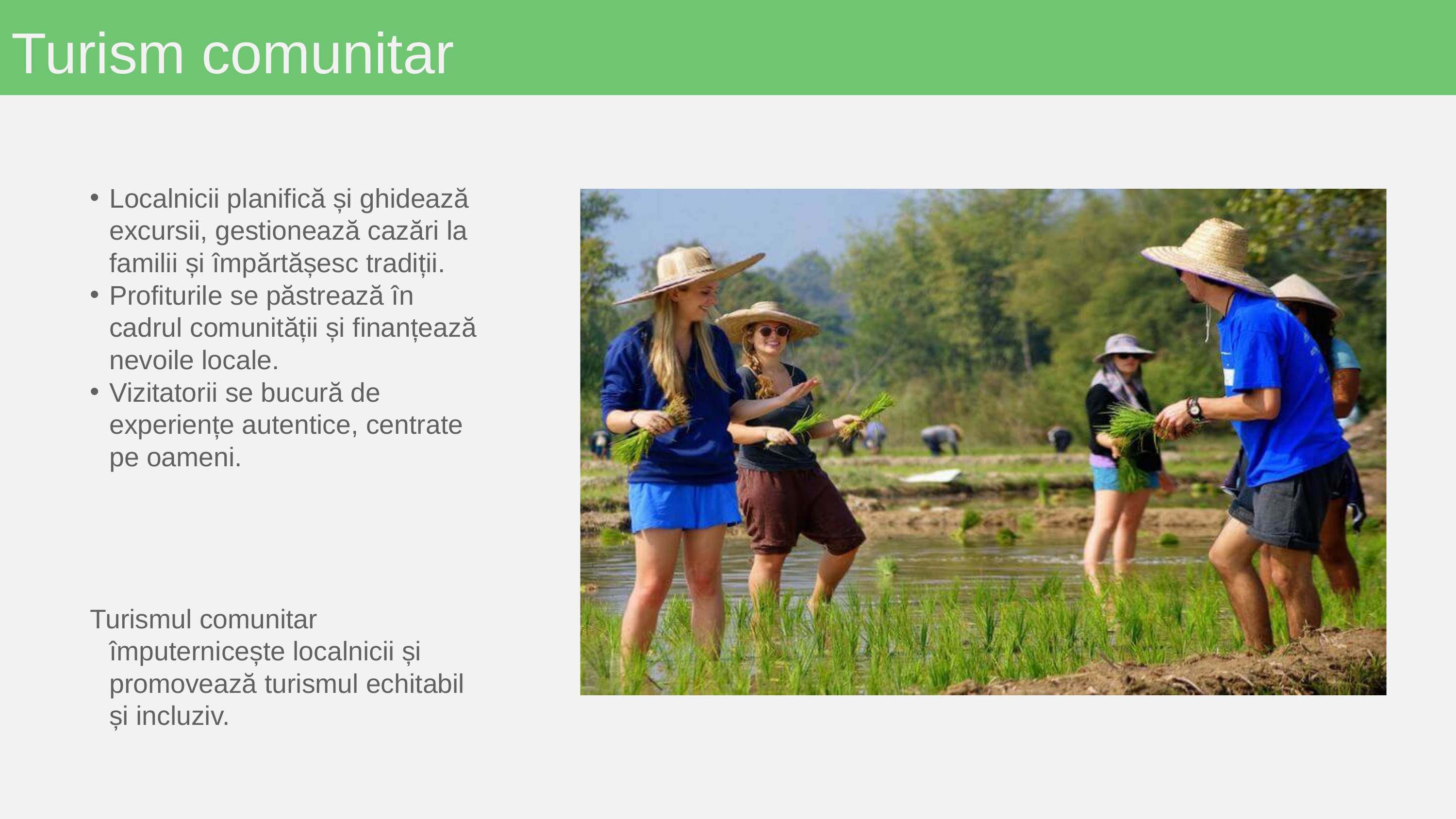

Turism comunitar
Localnicii planifică și ghidează excursii, gestionează cazări la familii și împărtășesc tradiții.
Profiturile se păstrează în cadrul comunității și finanțează nevoile locale.
Vizitatorii se bucură de experiențe autentice, centrate pe oameni.

Turismul comunitar împuternicește localnicii și promovează turismul echitabil și incluziv.